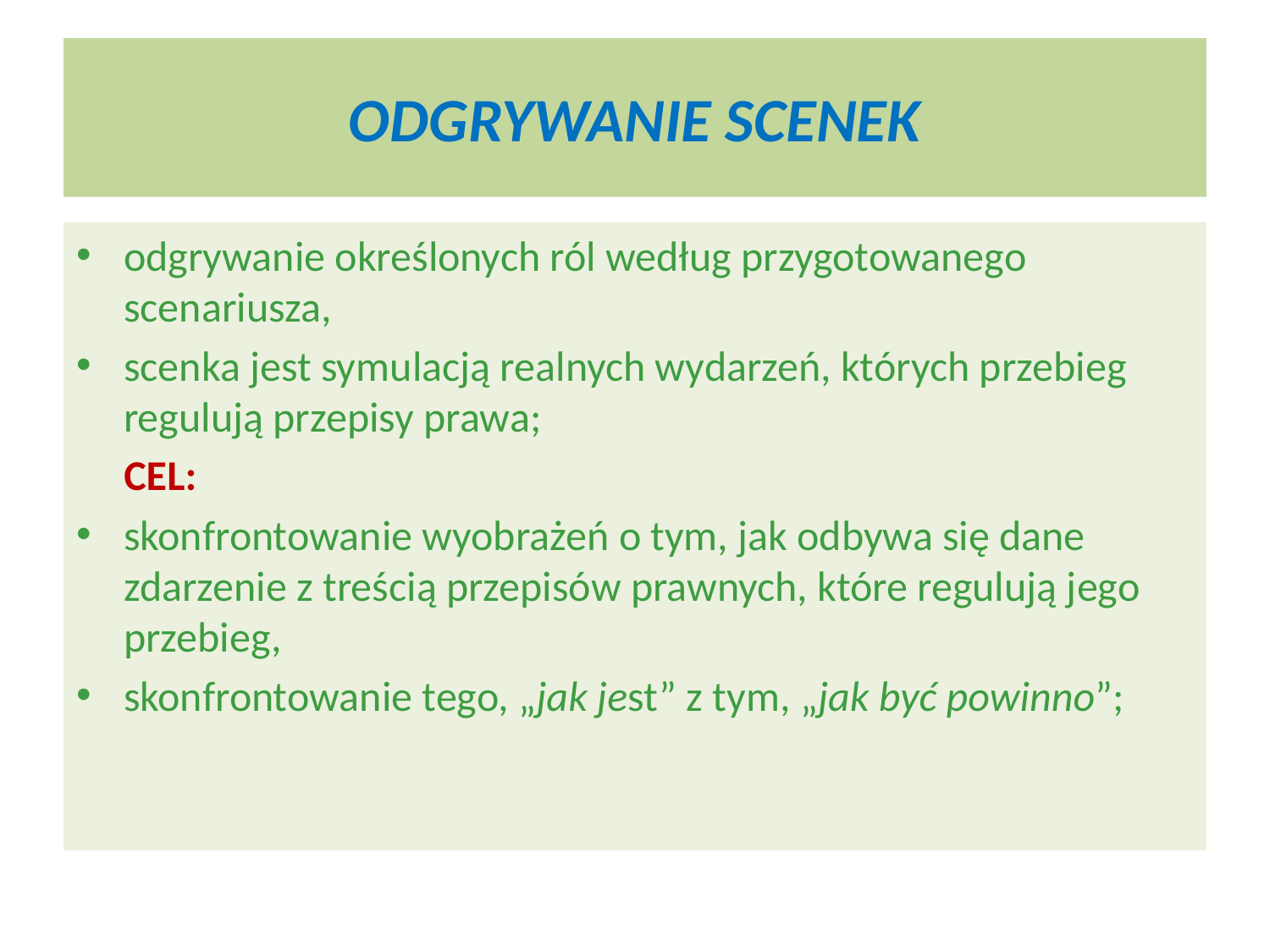

# ODGRYWANIE SCENEK
odgrywanie określonych ról według przygotowanego scenariusza,
scenka jest symulacją realnych wydarzeń, których przebieg regulują przepisy prawa;
	CEL:
skonfrontowanie wyobrażeń o tym, jak odbywa się dane zdarzenie z treścią przepisów prawnych, które regulują jego przebieg,
skonfrontowanie tego, „jak jest” z tym, „jak być powinno”;